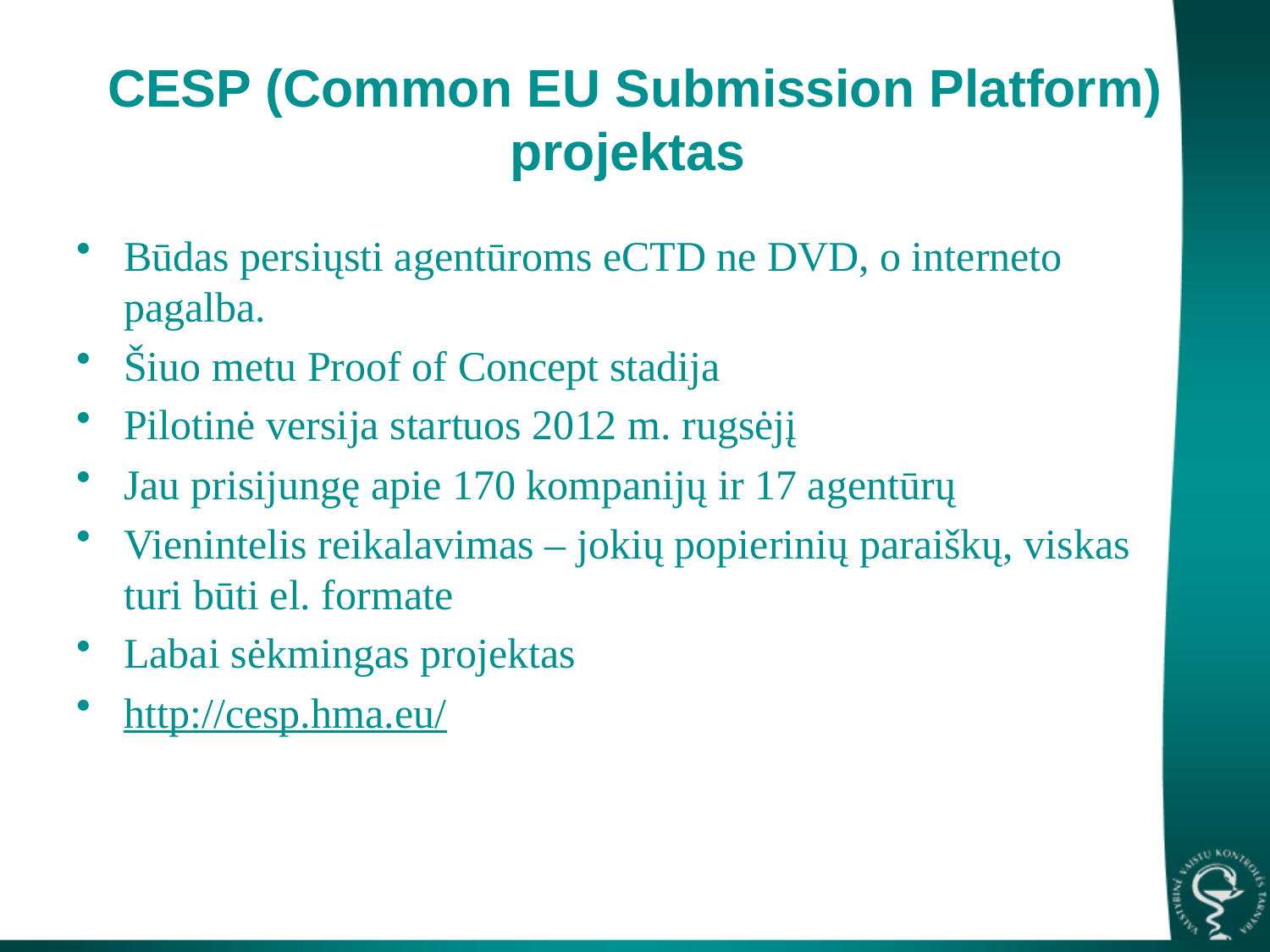

# CESP (Common EU Submission Platform) projektas
Būdas persiųsti agentūroms eCTD ne DVD, o interneto pagalba.
Šiuo metu Proof of Concept stadija
Pilotinė versija startuos 2012 m. rugsėjį
Jau prisijungę apie 170 kompanijų ir 17 agentūrų
Vienintelis reikalavimas – jokių popierinių paraiškų, viskas turi būti el. formate
Labai sėkmingas projektas
http://cesp.hma.eu/